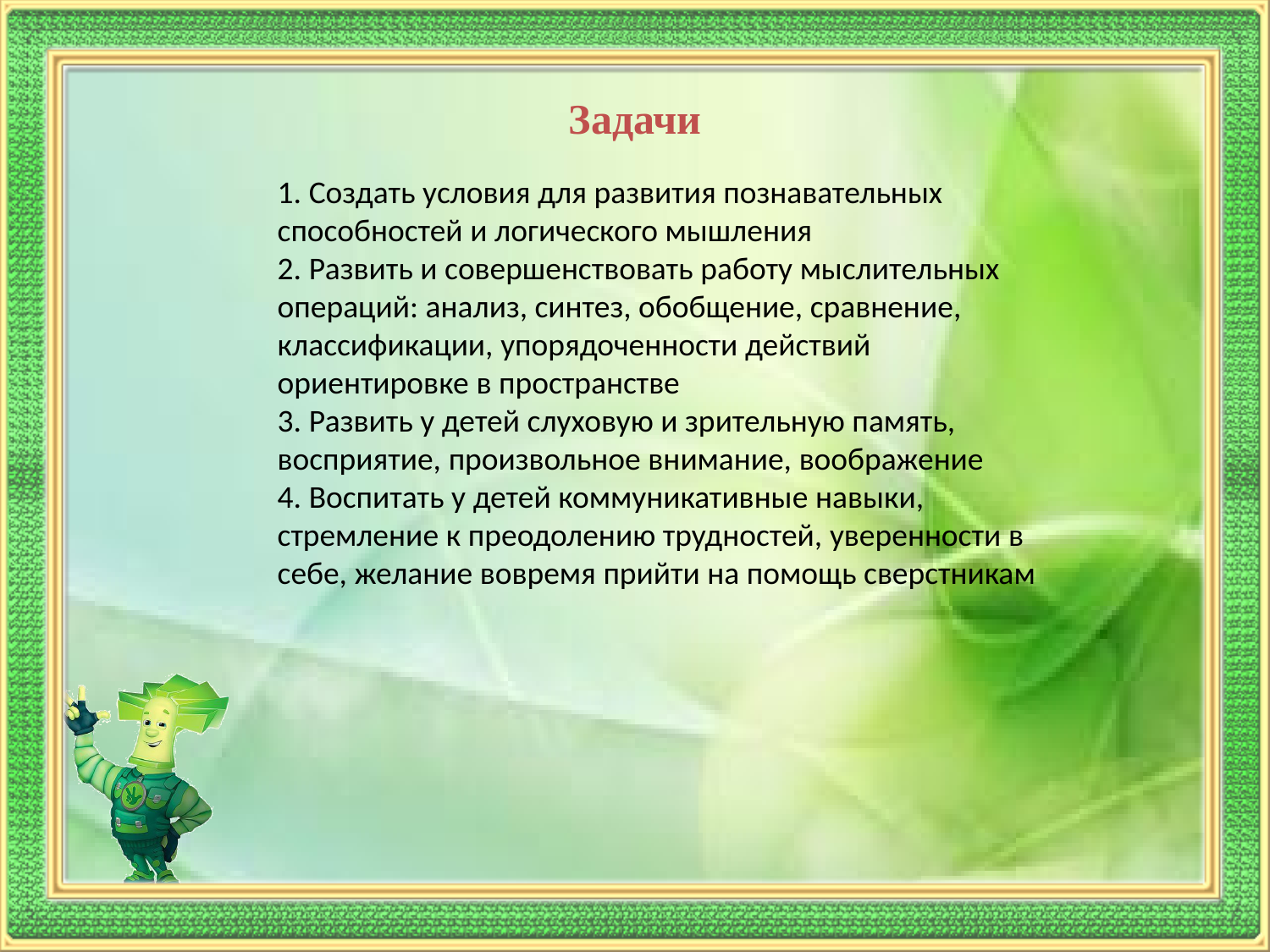

# Задачи
1. Создать условия для развития познавательных способностей и логического мышления
2. Развить и совершенствовать работу мыслительных операций: анализ, синтез, обобщение, сравнение, классификации, упорядоченности действий ориентировке в пространстве
3. Развить у детей слуховую и зрительную память, восприятие, произвольное внимание, воображение
4. Воспитать у детей коммуникативные навыки, стремление к преодолению трудностей, уверенности в себе, желание вовремя прийти на помощь сверстникам